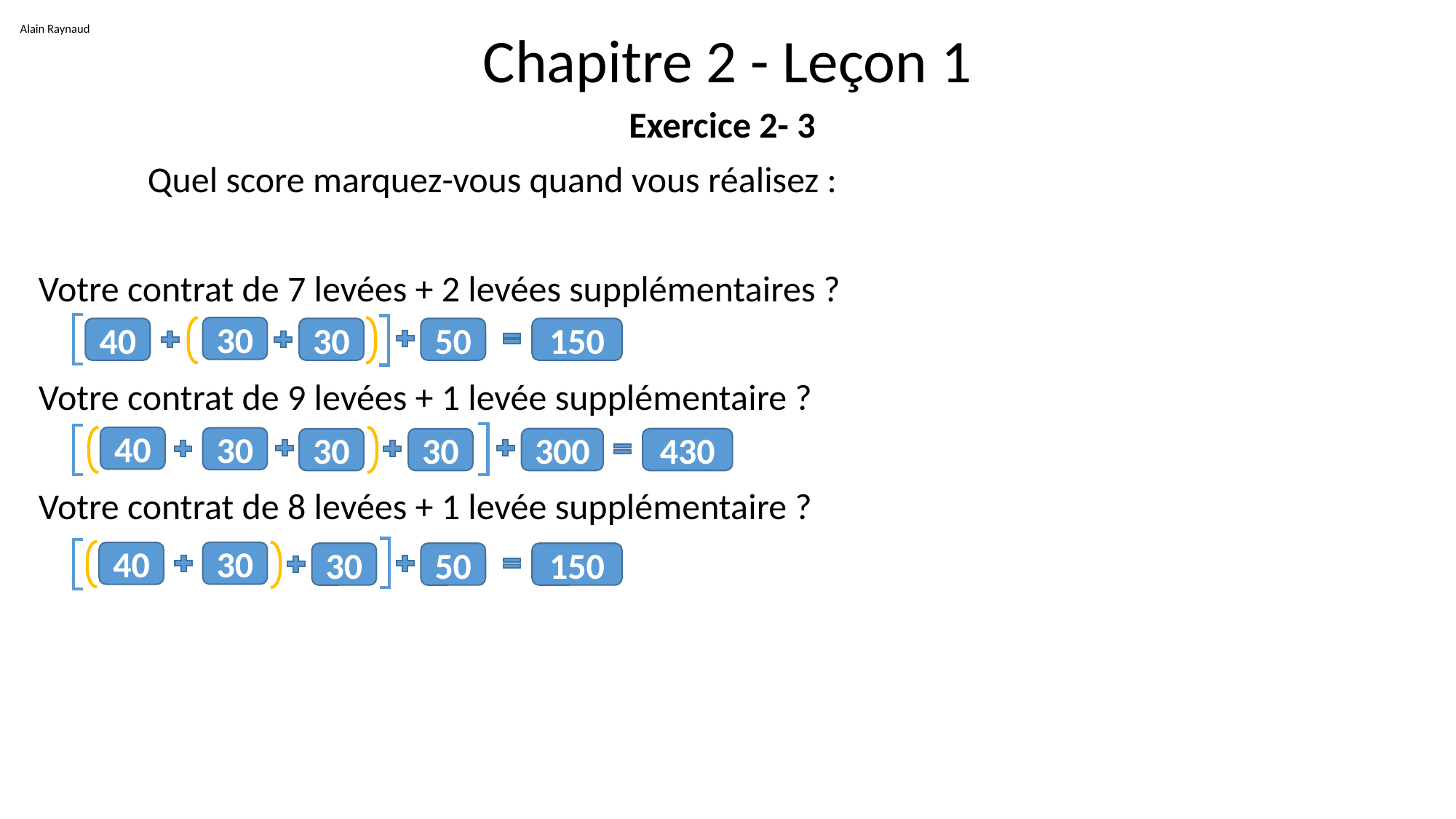

Alain Raynaud
# Chapitre 2 - Leçon 1
Exercice 2- 3
	Quel score marquez-vous quand vous réalisez :

Votre contrat de 7 levées + 2 levées supplémentaires ?

Votre contrat de 9 levées + 1 levée supplémentaire ?

Votre contrat de 8 levées + 1 levée supplémentaire ?

30
40
30
50
150

40
30
300
430
30
30

30
40
30
50
150